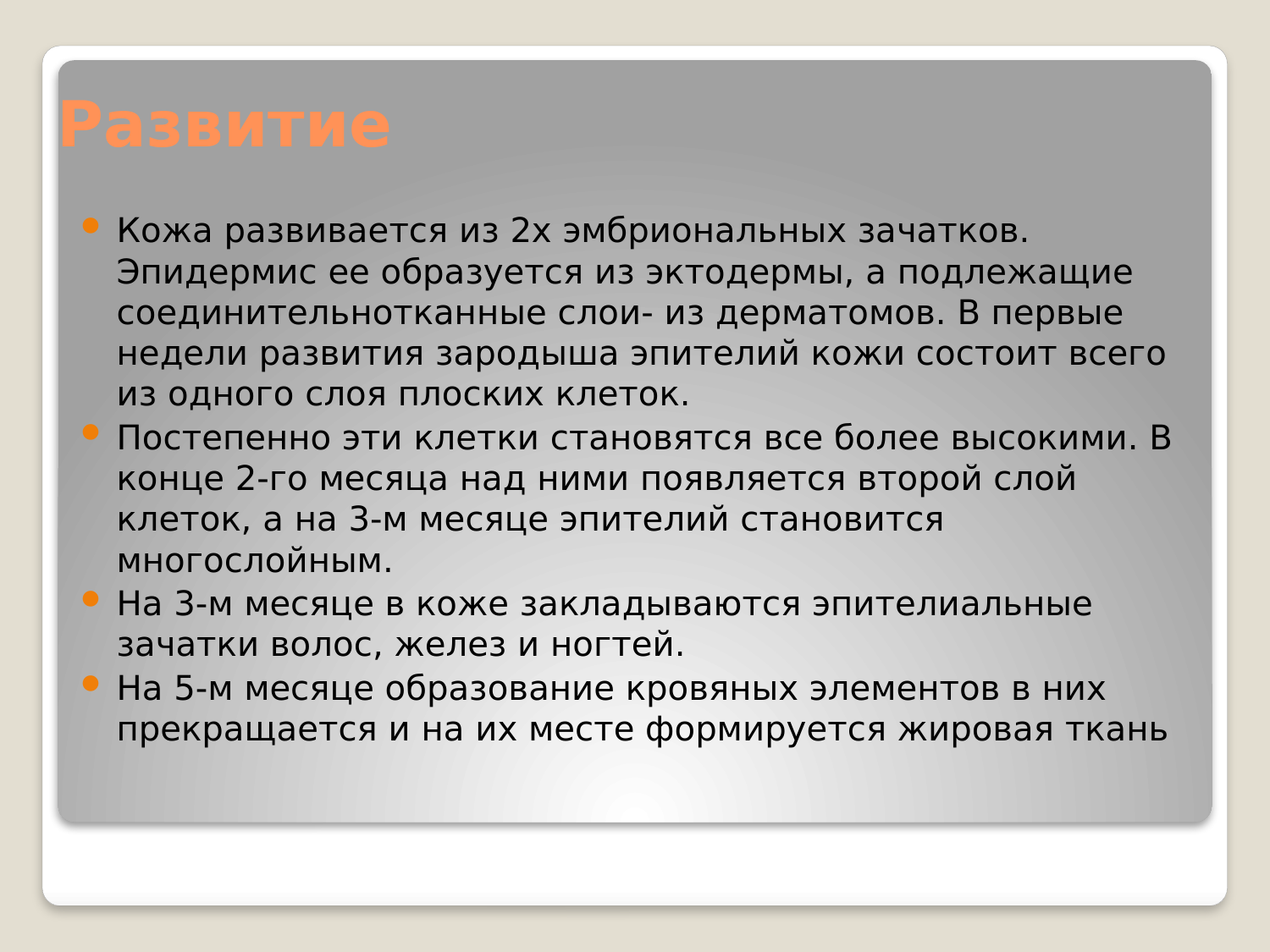

# Развитие
Кожа развивается из 2х эмбриональных зачатков. Эпидермис ее образуется из эктодермы, а подлежащие соединительнотканные слои- из дерматомов. В первые недели развития зародыша эпителий кожи состоит всего из одного слоя плоских клеток.
Постепенно эти клетки становятся все более высокими. В конце 2-го месяца над ними появляется второй слой клеток, а на 3-м месяце эпителий становится многослойным.
На 3-м месяце в коже закладываются эпителиальные зачатки волос, желез и ногтей.
На 5-м месяце образование кровяных элементов в них прекращается и на их месте формируется жировая ткань